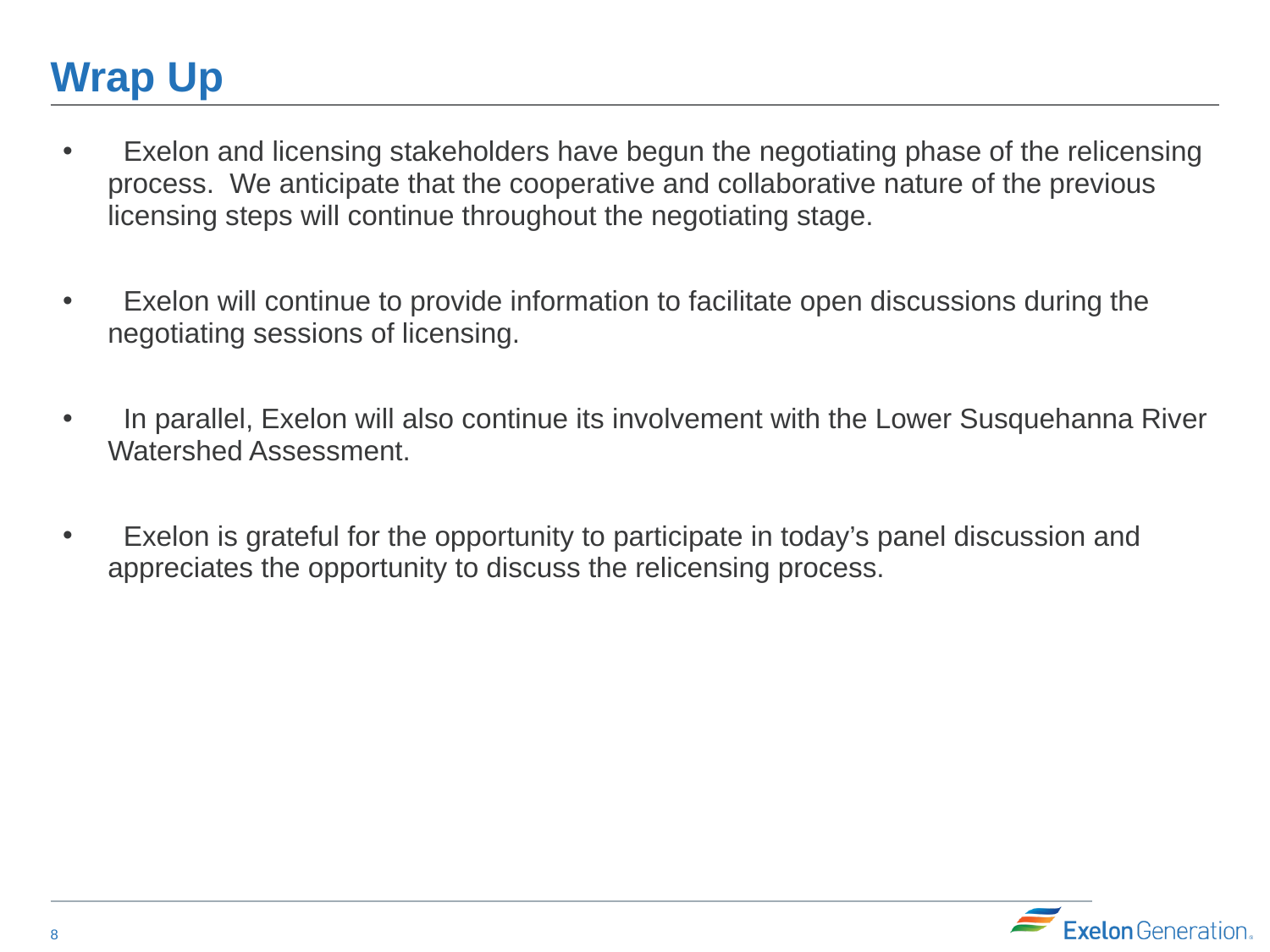

# Wrap Up
  Exelon and licensing stakeholders have begun the negotiating phase of the relicensing process.  We anticipate that the cooperative and collaborative nature of the previous licensing steps will continue throughout the negotiating stage.

  Exelon will continue to provide information to facilitate open discussions during the negotiating sessions of licensing.

  In parallel, Exelon will also continue its involvement with the Lower Susquehanna River Watershed Assessment.

  Exelon is grateful for the opportunity to participate in today’s panel discussion and appreciates the opportunity to discuss the relicensing process.
8